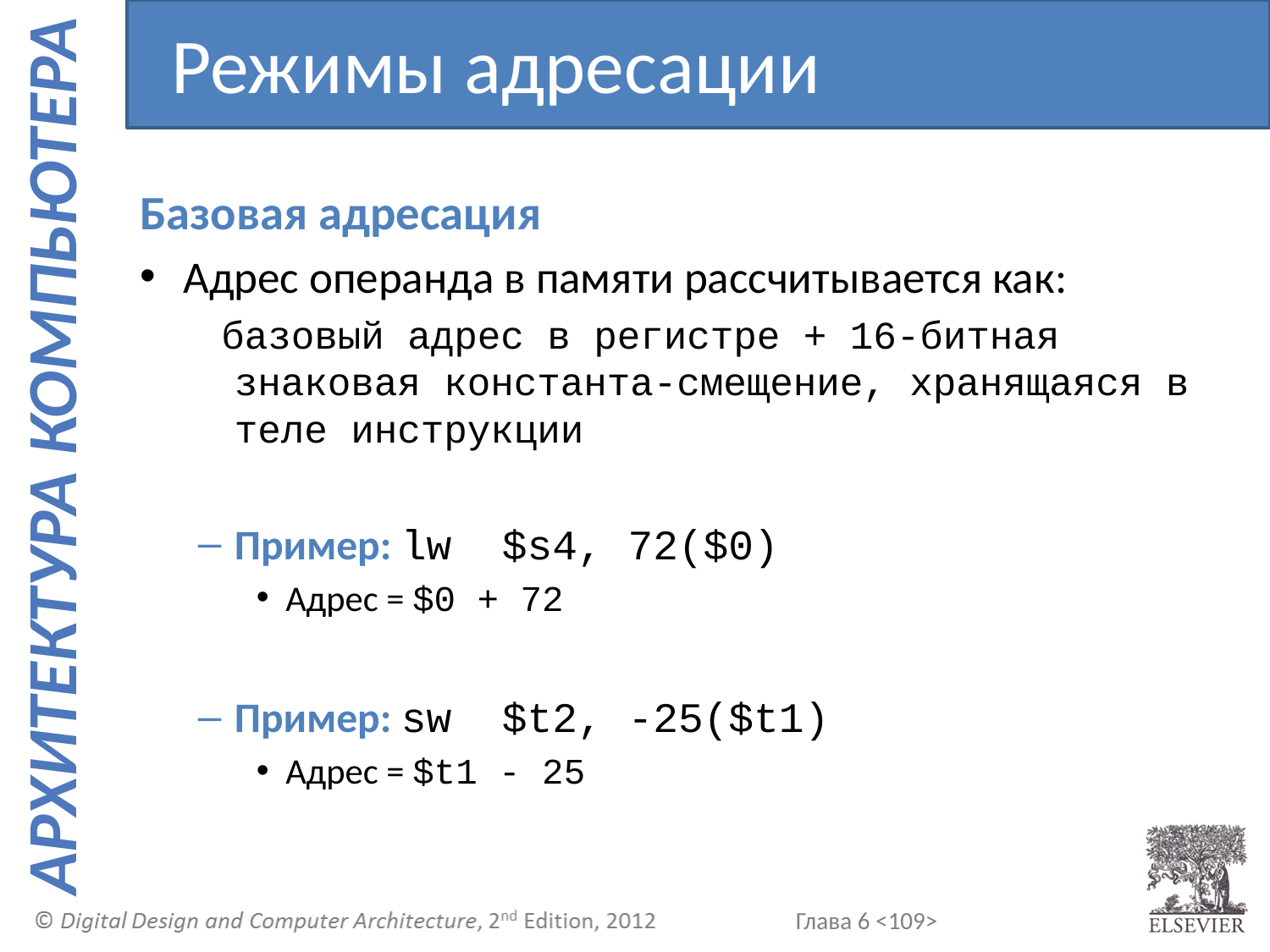

Режимы адресации

Базовая адресация
Адрес операнда в памяти рассчитывается как:
 базовый адрес в регистре + 16-битная знаковая константа-смещение, хранящаяся в теле инструкции

Пример: lw  $s4, 72($0)
Адрес = $0 + 72

Пример: sw  $t2, -25($t1)
Адрес = $t1 - 25